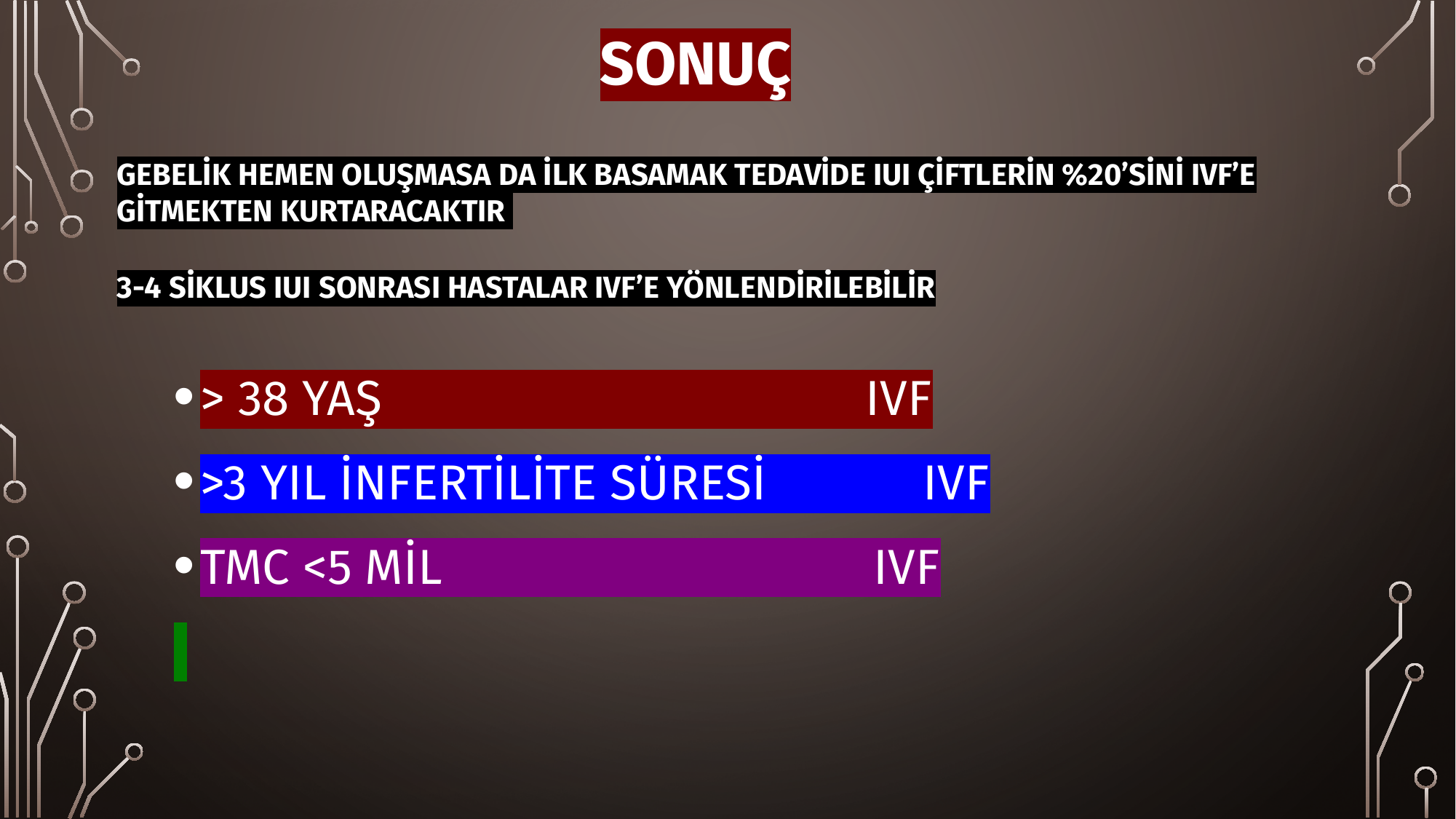

SONUÇ
GEBELİK HEMEN OLUŞMASA DA İLK BASAMAK TEDAVİDE IUI ÇİFTLERİN %20’SİNİ IVF’E GİTMEKTEN KURTARACAKTIR
3-4 SİKLUS IUI SONRASI HASTALAR IVF’E YÖNLENDİRİLEBİLİR
> 38 YAŞ                                     IVF
>3 YIL İNFERTİLİTE SÜRESİ            IVF
TMC <5 MİL                                 IVF